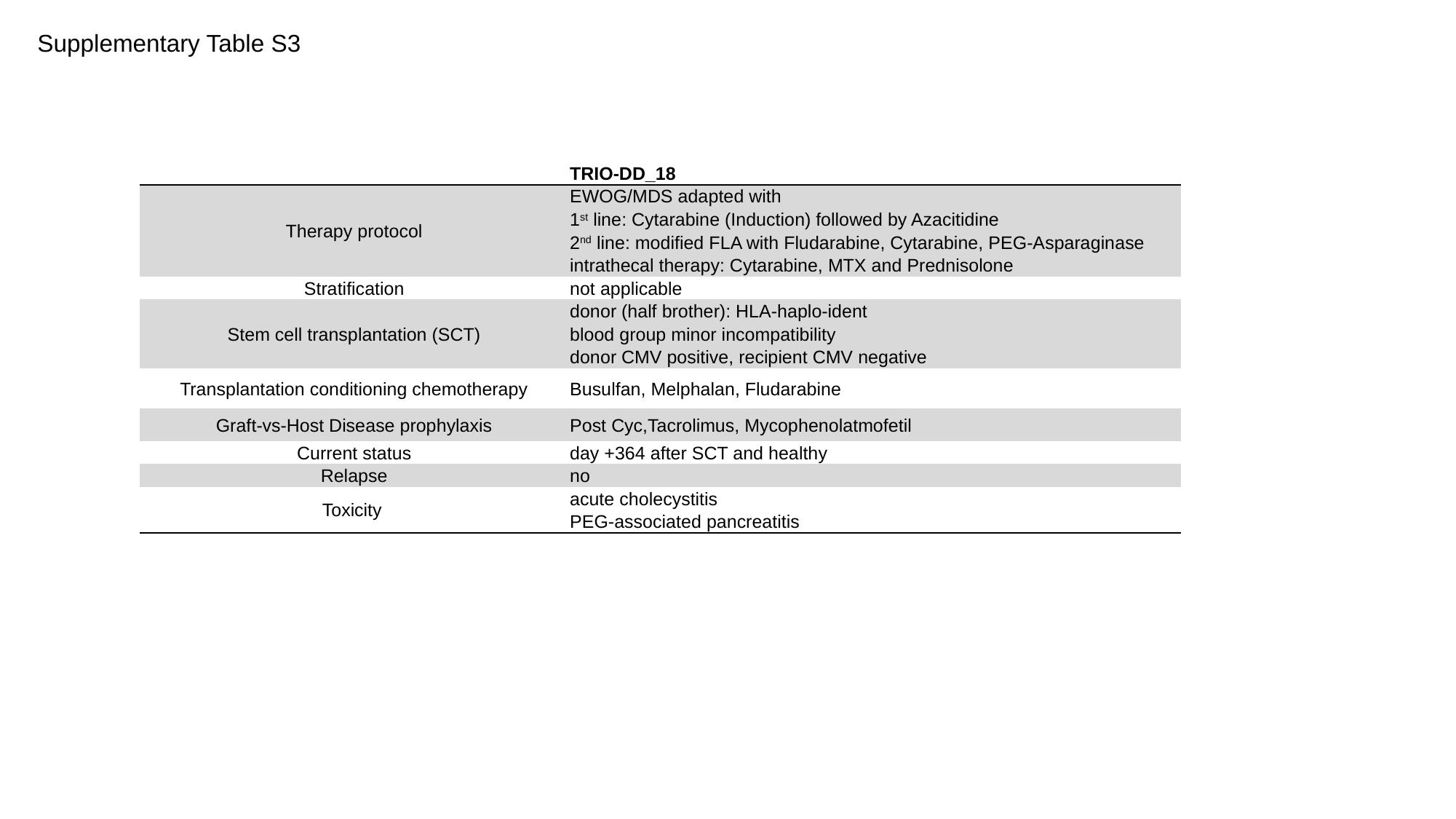

Supplementary Table S3
|  | TRIO-DD\_18 |
| --- | --- |
| Therapy protocol | EWOG/MDS adapted with |
|  | 1st line: Cytarabine (Induction) followed by Azacitidine |
|  | 2nd line: modified FLA with Fludarabine, Cytarabine, PEG-Asparaginase |
|  | intrathecal therapy: Cytarabine, MTX and Prednisolone |
| Stratification | not applicable |
| Stem cell transplantation (SCT) | donor (half brother): HLA-haplo-ident |
|  | blood group minor incompatibility |
|  | donor CMV positive, recipient CMV negative |
| Transplantation conditioning chemotherapy | Busulfan, Melphalan, Fludarabine |
| Graft-vs-Host Disease prophylaxis | Post Cyc,Tacrolimus, Mycophenolatmofetil |
| Current status | day +364 after SCT and healthy |
| Relapse | no |
| Toxicity | acute cholecystitis |
|  | PEG-associated pancreatitis |